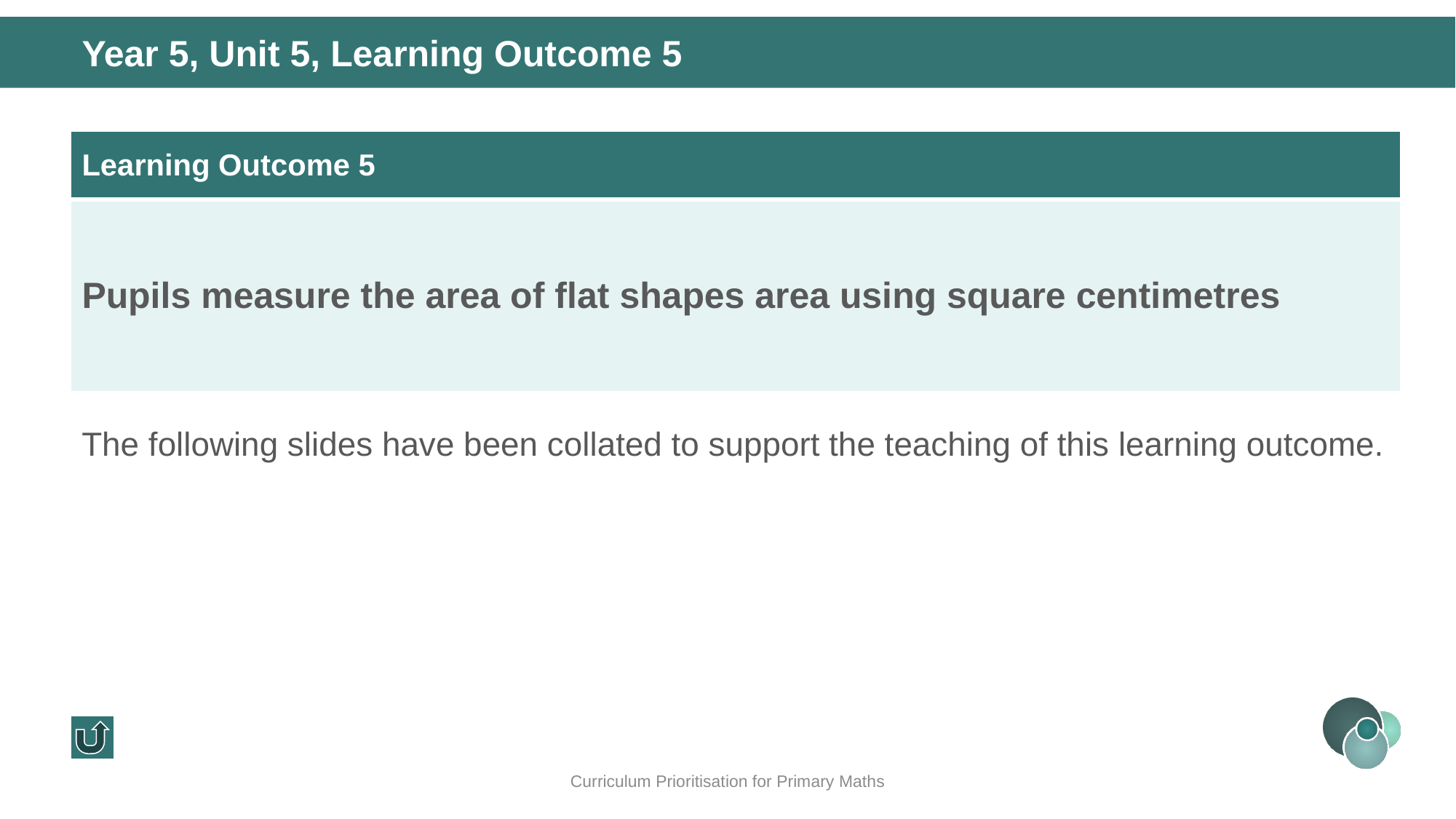

Year 5, Unit 5, Learning Outcome 5
| Learning Outcome 5 |
| --- |
| Pupils measure the area of flat shapes area using square centimetres |
The following slides have been collated to support the teaching of this learning outcome.

Curriculum Prioritisation for Primary Maths